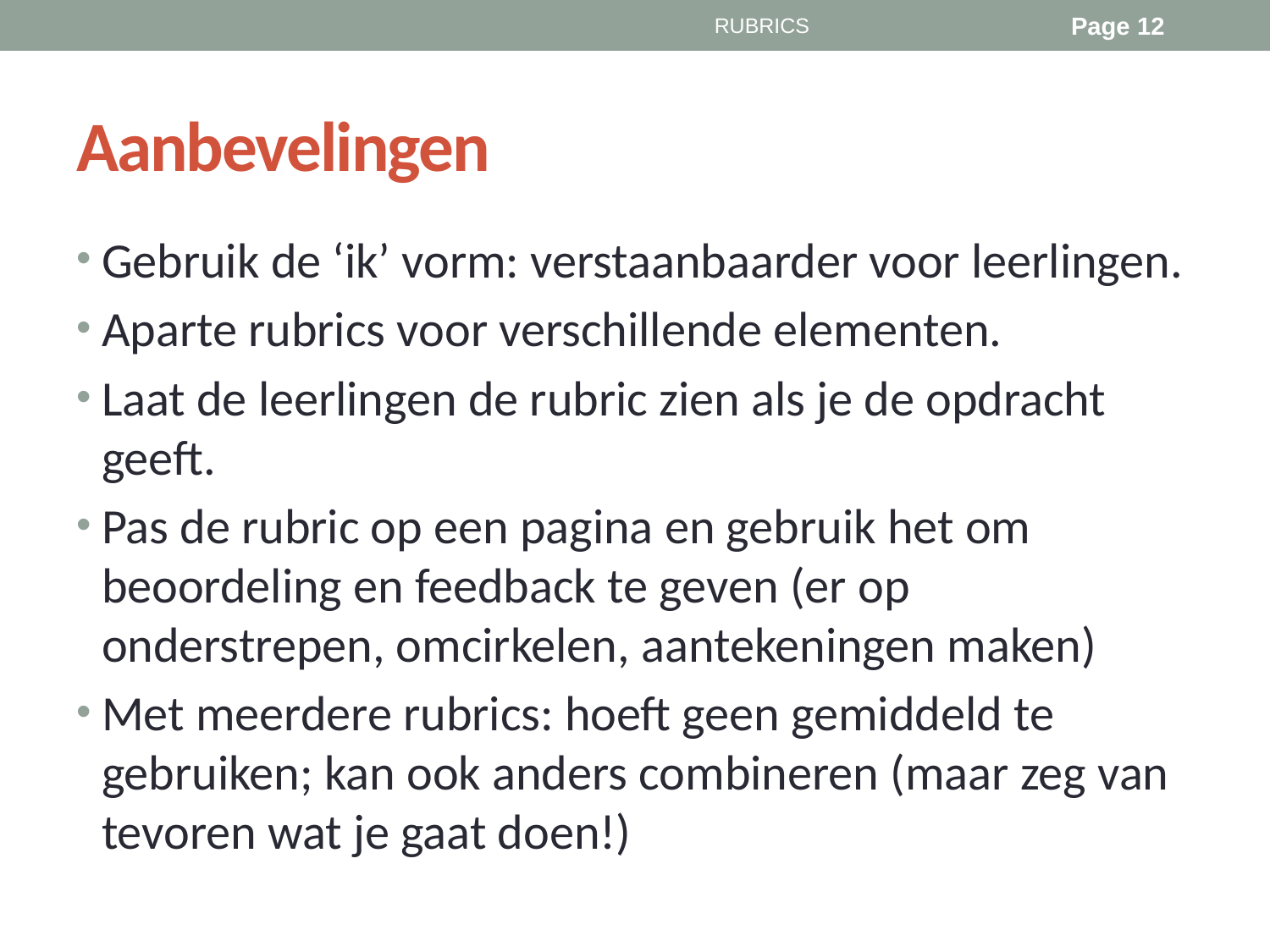

RUBRICS
Page 12
# Aanbevelingen
Gebruik de ‘ik’ vorm: verstaanbaarder voor leerlingen.
Aparte rubrics voor verschillende elementen.
Laat de leerlingen de rubric zien als je de opdracht geeft.
Pas de rubric op een pagina en gebruik het om beoordeling en feedback te geven (er op onderstrepen, omcirkelen, aantekeningen maken)
Met meerdere rubrics: hoeft geen gemiddeld te gebruiken; kan ook anders combineren (maar zeg van tevoren wat je gaat doen!)